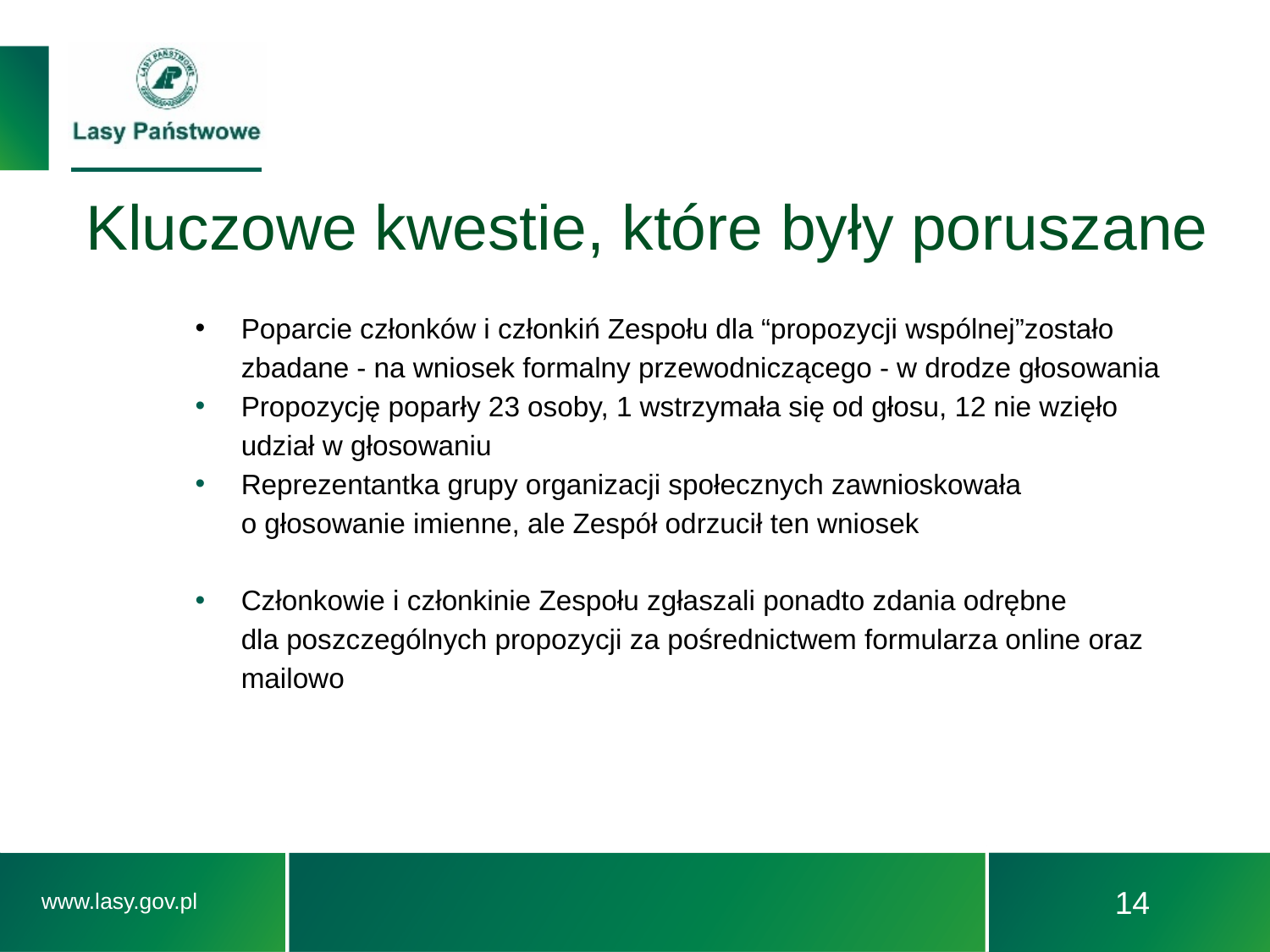

# Kluczowe kwestie, które były poruszane
Poparcie członków i członkiń Zespołu dla “propozycji wspólnej”zostało zbadane - na wniosek formalny przewodniczącego - w drodze głosowania
Propozycję poparły 23 osoby, 1 wstrzymała się od głosu, 12 nie wzięło udział w głosowaniu
Reprezentantka grupy organizacji społecznych zawnioskowała
o głosowanie imienne, ale Zespół odrzucił ten wniosek
Członkowie i członkinie Zespołu zgłaszali ponadto zdania odrębne
dla poszczególnych propozycji za pośrednictwem formularza online oraz mailowo